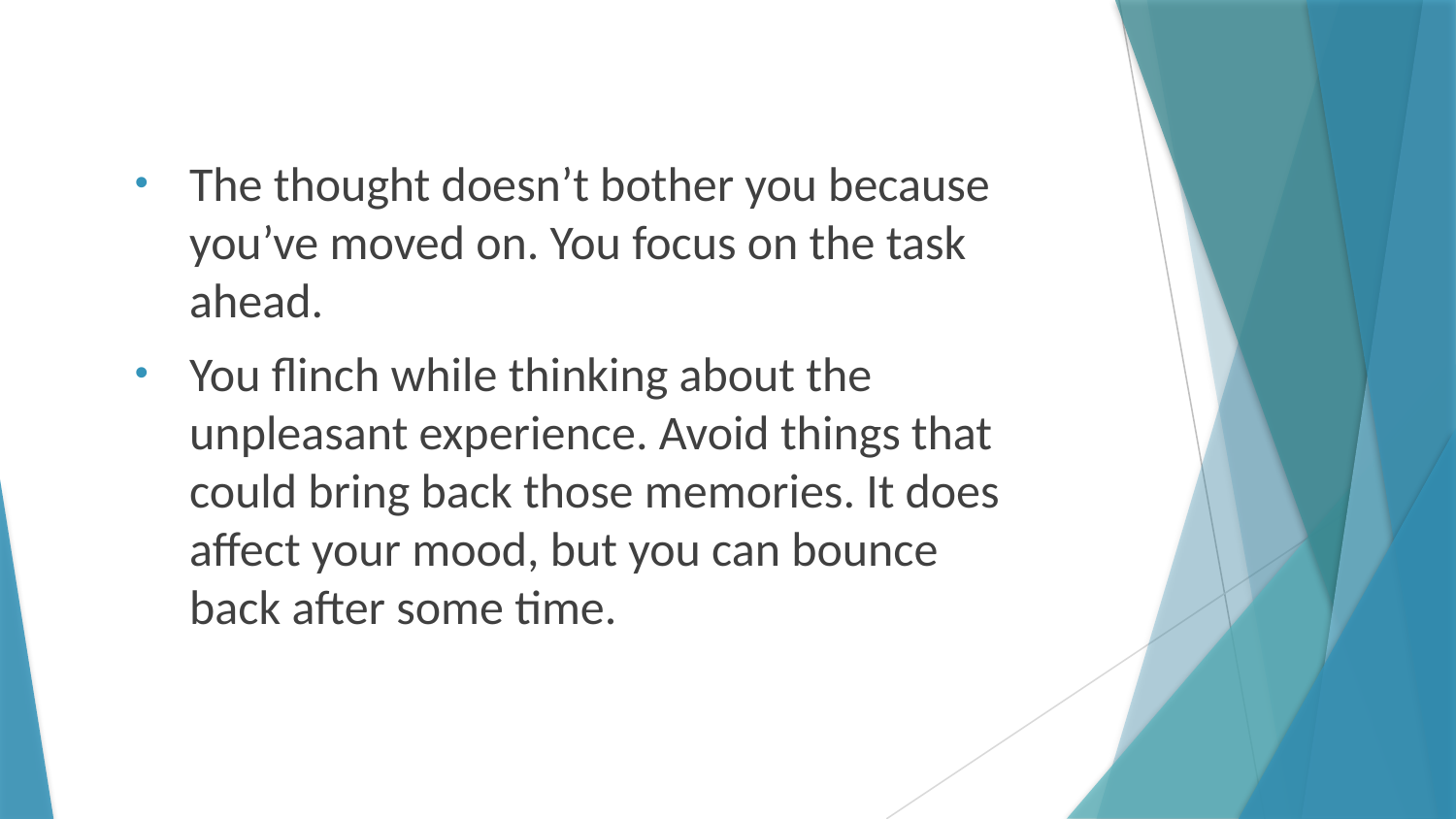

The thought doesn’t bother you because you’ve moved on. You focus on the task ahead.
You flinch while thinking about the unpleasant experience. Avoid things that could bring back those memories. It does affect your mood, but you can bounce back after some time.